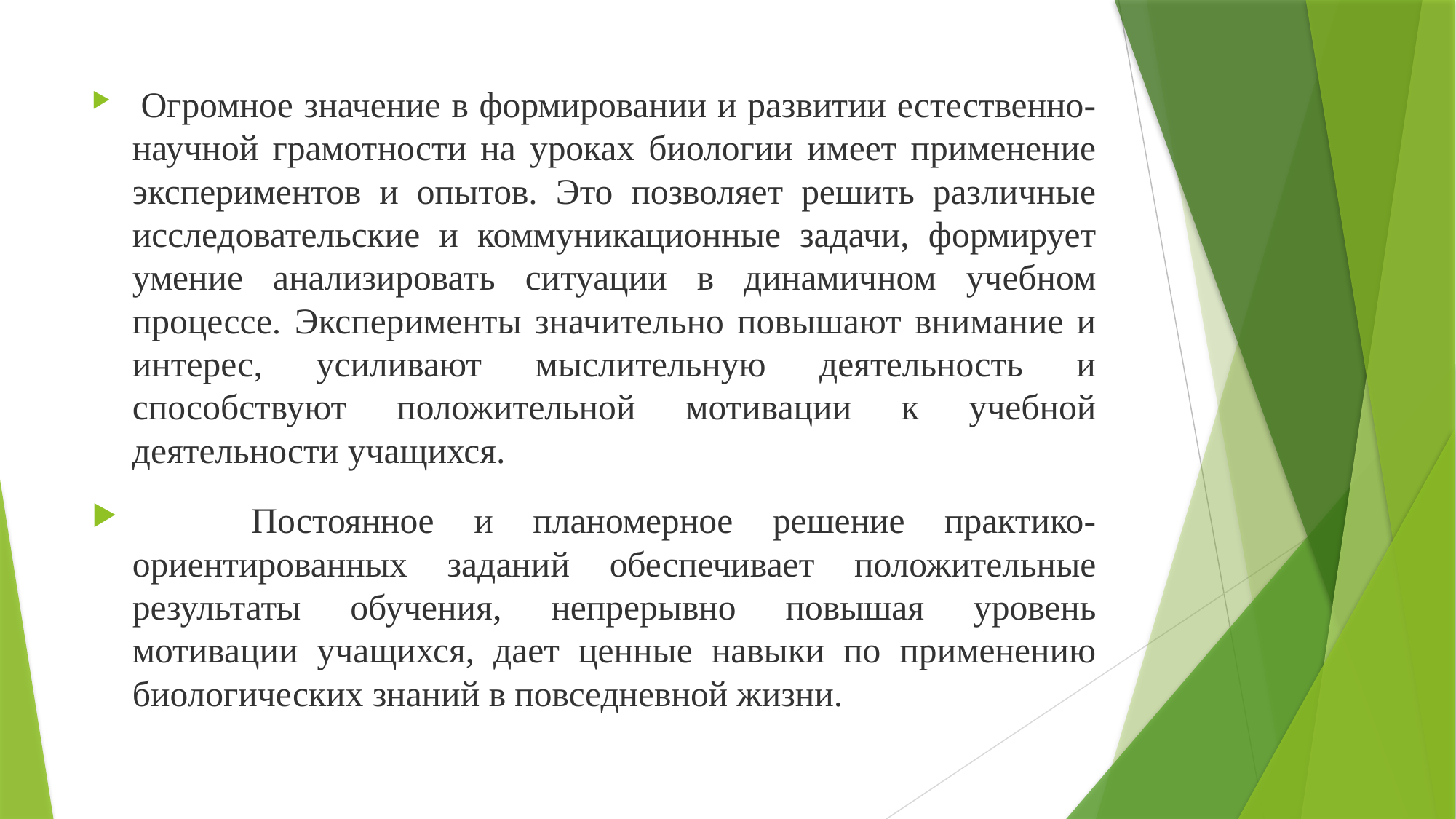

Огромное значение в формировании и развитии естественно-научной грамотности на уроках биологии имеет применение экспериментов и опытов. Это позволяет решить различные исследовательские и коммуникационные задачи, формирует умение анализировать ситуации в динамичном учебном процессе. Эксперименты значительно повышают внимание и интерес, усиливают мыслительную деятельность и способствуют положительной мотивации к учебной деятельности учащихся.
   Постоянное и планомерное решение практико-ориентированных заданий обеспечивает положительные результаты обучения, непрерывно повышая уровень мотивации учащихся, дает ценные навыки по применению биологических знаний в повседневной жизни.